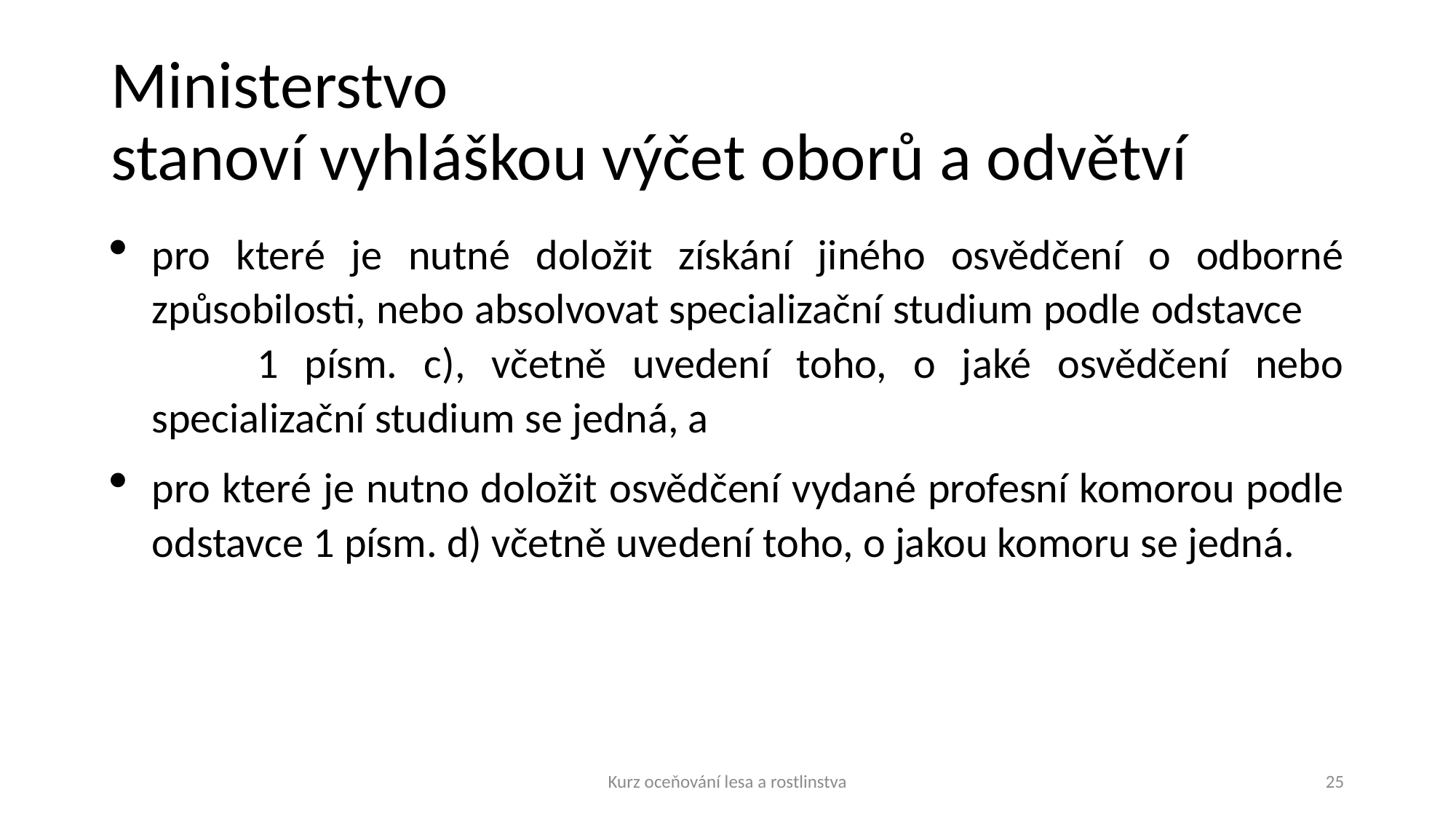

# Ministerstvo stanoví vyhláškou výčet oborů a odvětví
pro které je nutné doložit získání jiného osvědčení o odborné způsobilosti, nebo absolvovat specializační studium podle odstavce         1 písm. c), včetně uvedení toho, o jaké osvědčení nebo specializační studium se jedná, a
pro které je nutno doložit osvědčení vydané profesní komorou podle odstavce 1 písm. d) včetně uvedení toho, o jakou komoru se jedná.

Kurz oceňování lesa a rostlinstva
25